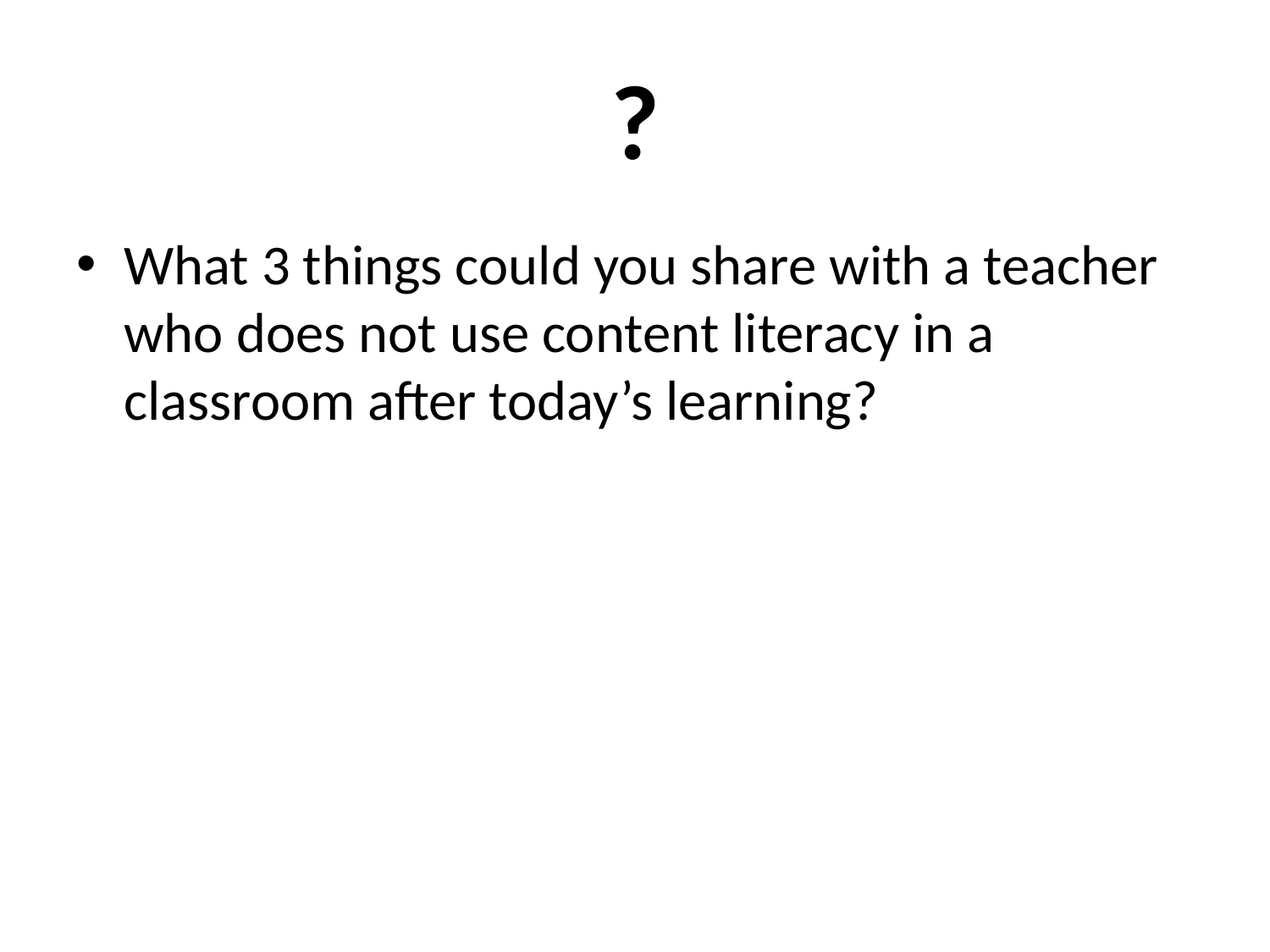

# ?
What 3 things could you share with a teacher who does not use content literacy in a classroom after today’s learning?